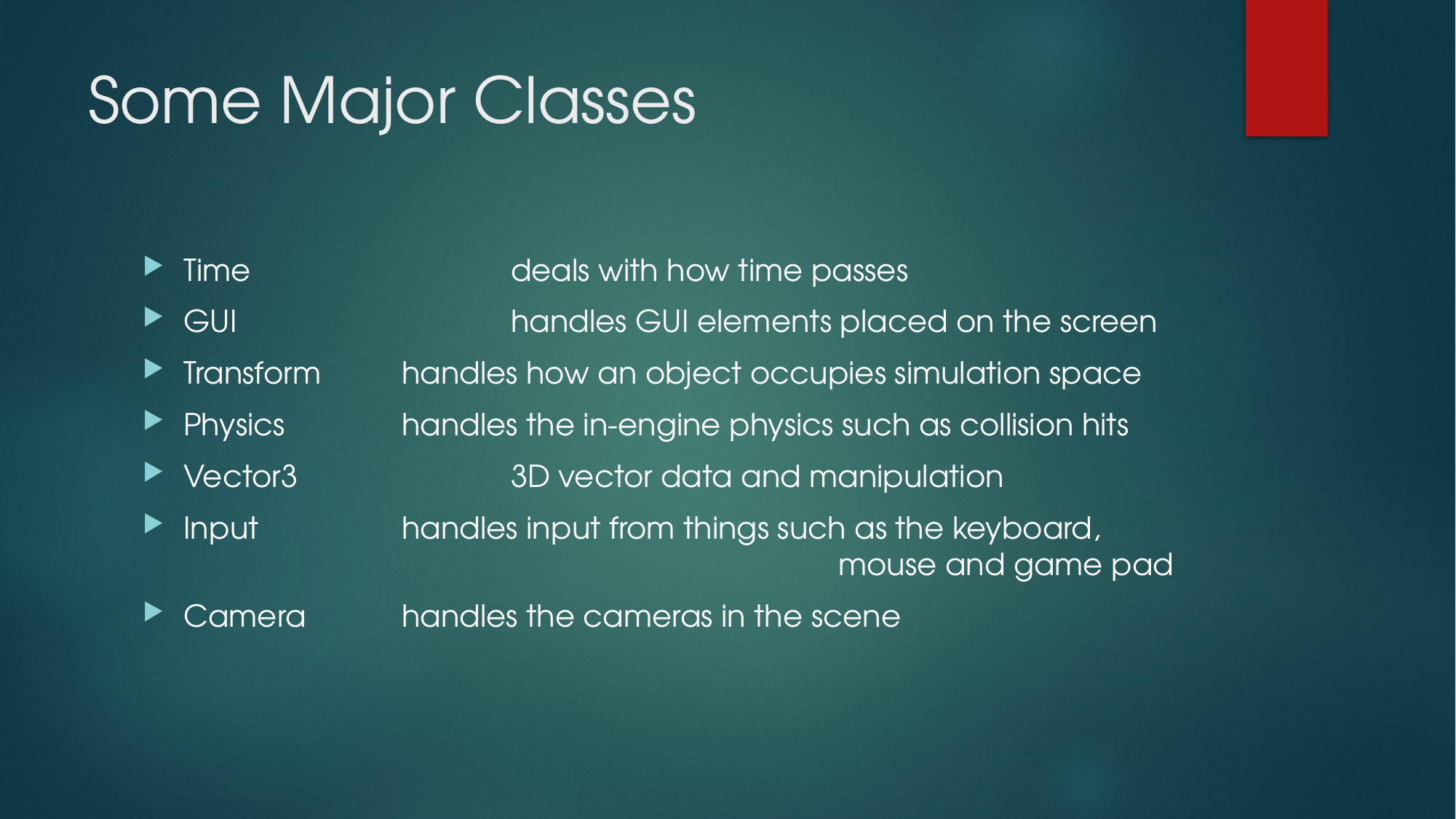

# Some Major Classes
Time			deals with how time passes
GUI			handles GUI elements placed on the screen
Transform	handles how an object occupies simulation space
Physics		handles the in-engine physics such as collision hits
Vector3		3D vector data and manipulation
Input		handles input from things such as the keyboard, 							mouse and game pad
Camera	handles the cameras in the scene